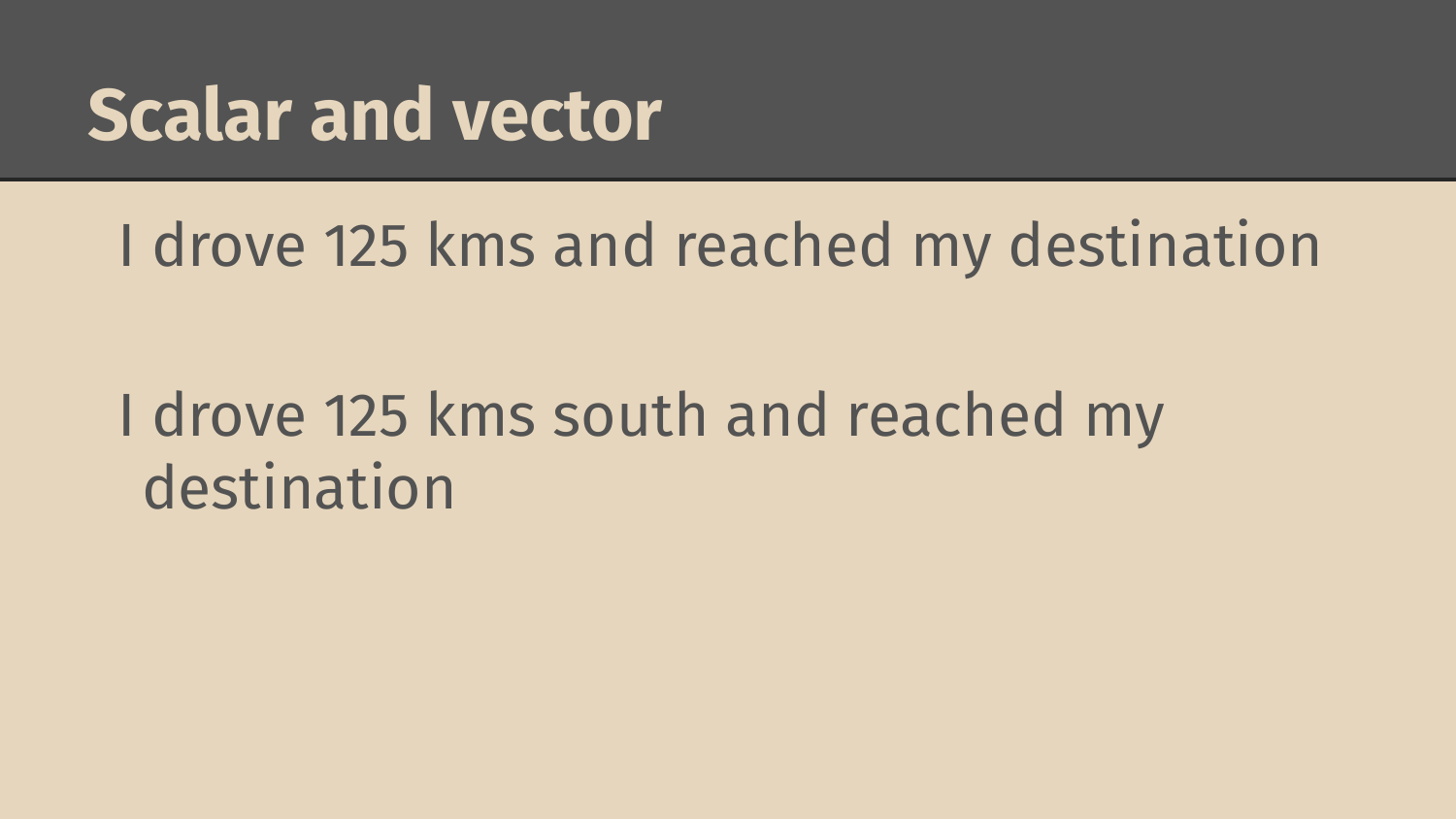

# Scalar and vector
I drove 125 kms and reached my destination

I drove 125 kms south and reached my destination